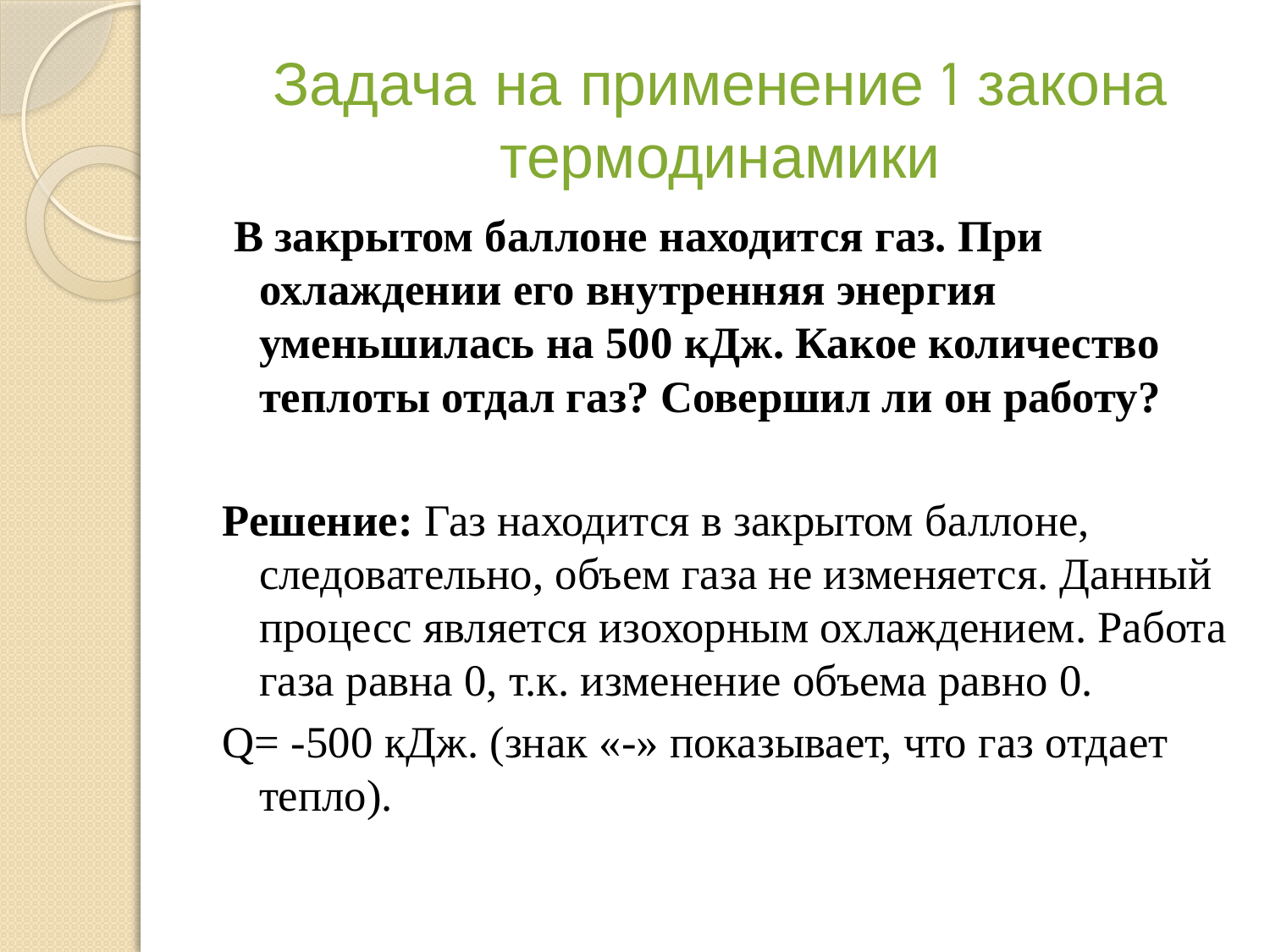

# Задача на применение 1 закона термодинамики
 В закрытом баллоне находится газ. При охлаждении его внутренняя энергия уменьшилась на 500 кДж. Какое количество теплоты отдал газ? Совершил ли он работу?

Решение: Газ находится в закрытом баллоне, следовательно, объем газа не изменяется. Данный процесс является изохорным охлаждением. Работа газа равна 0, т.к. изменение объема равно 0.
Q= -500 кДж. (знак «-» показывает, что газ отдает тепло).